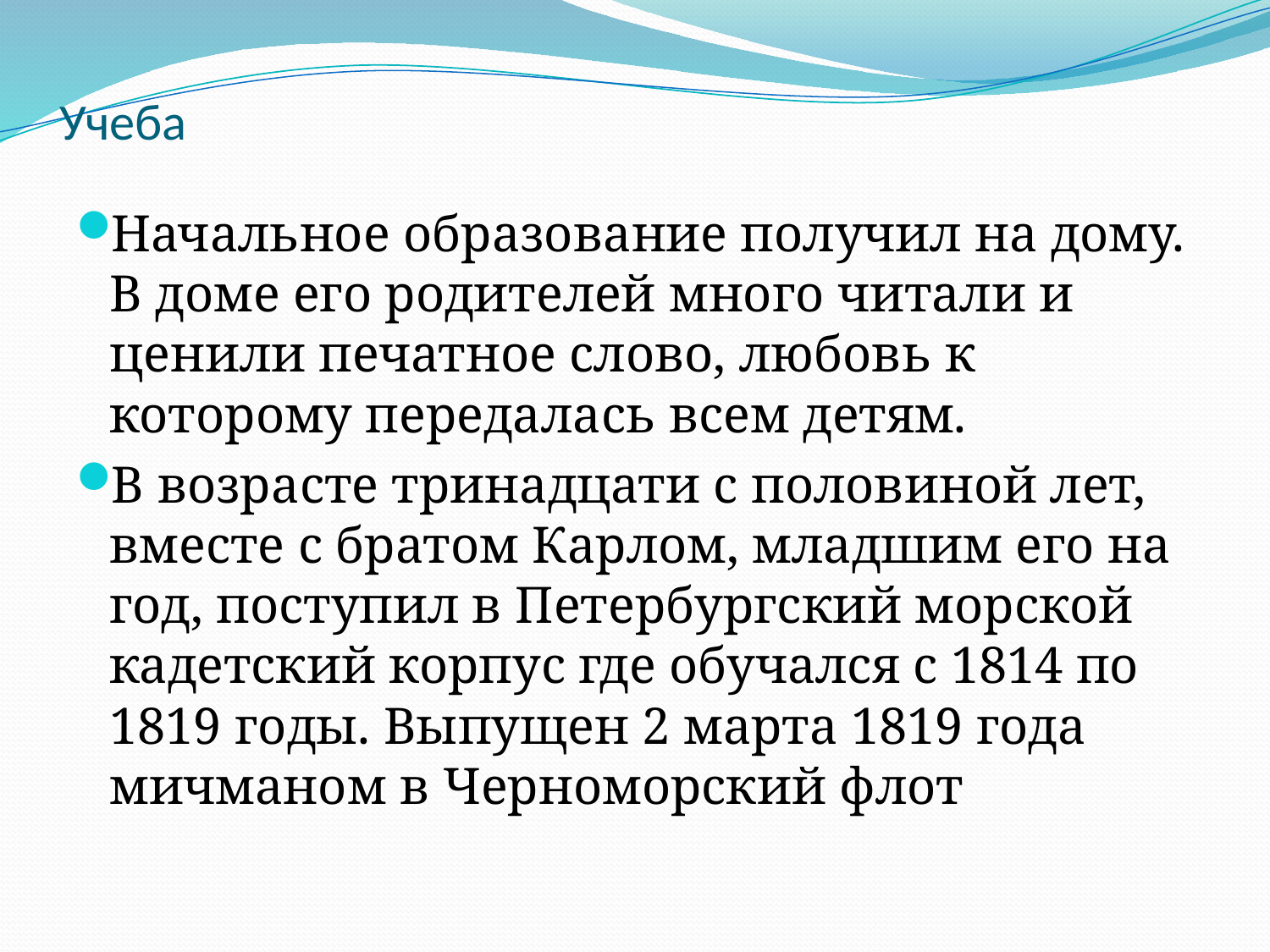

# Учеба

Начальное образование получил на дому. В доме его родителей много читали и ценили печатное слово, любовь к которому передалась всем детям.
В возрасте тринадцати с половиной лет, вместе с братом Карлом, младшим его на год, поступил в Петербургский морской кадетский корпус где обучался с 1814 по 1819 годы. Выпущен 2 марта 1819 года мичманом в Черноморский флот